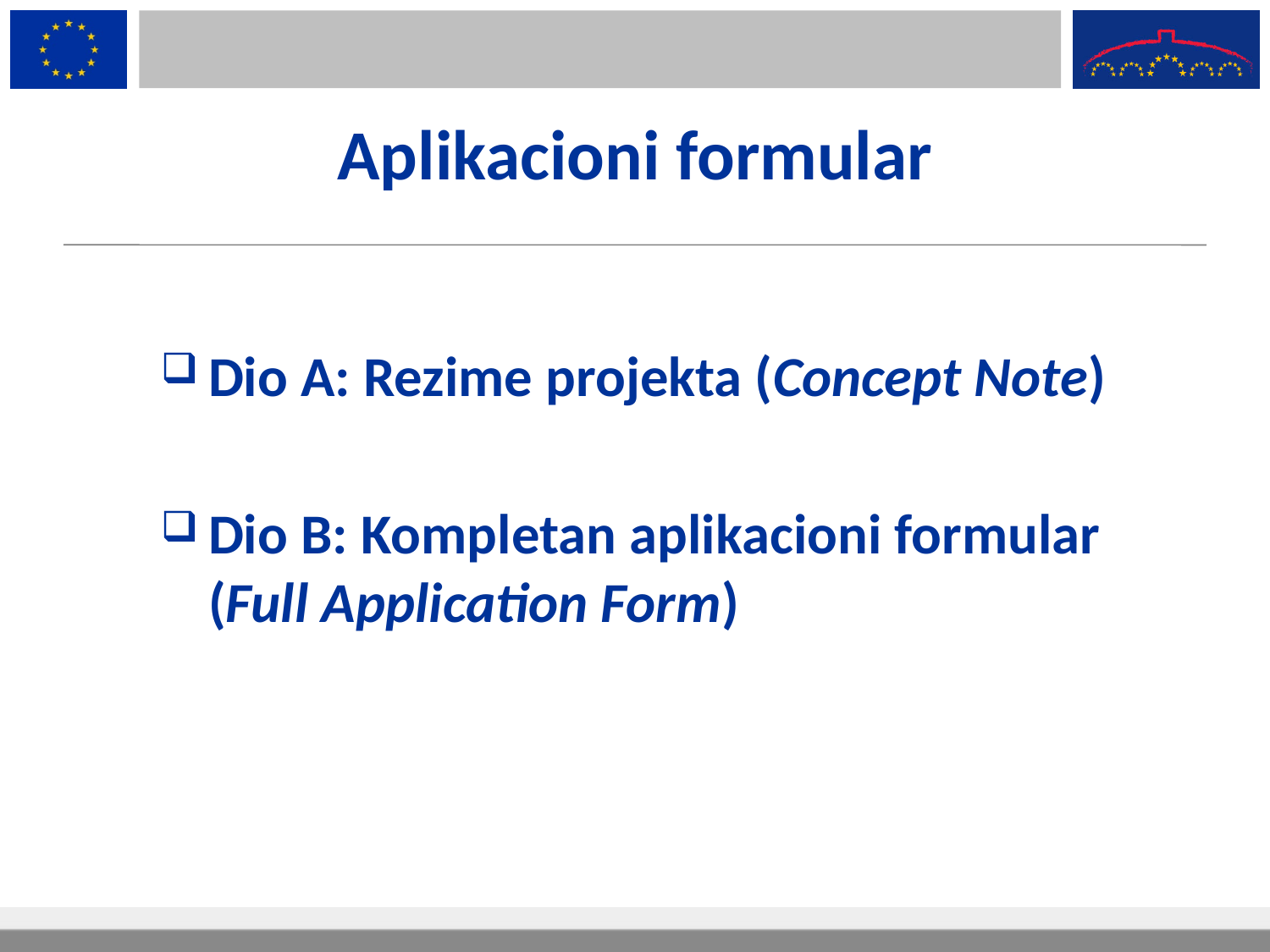

# Aplikacioni formular
Dio A: Rezime projekta (Concept Note)

Dio B: Kompletan aplikacioni formular (Full Application Form)